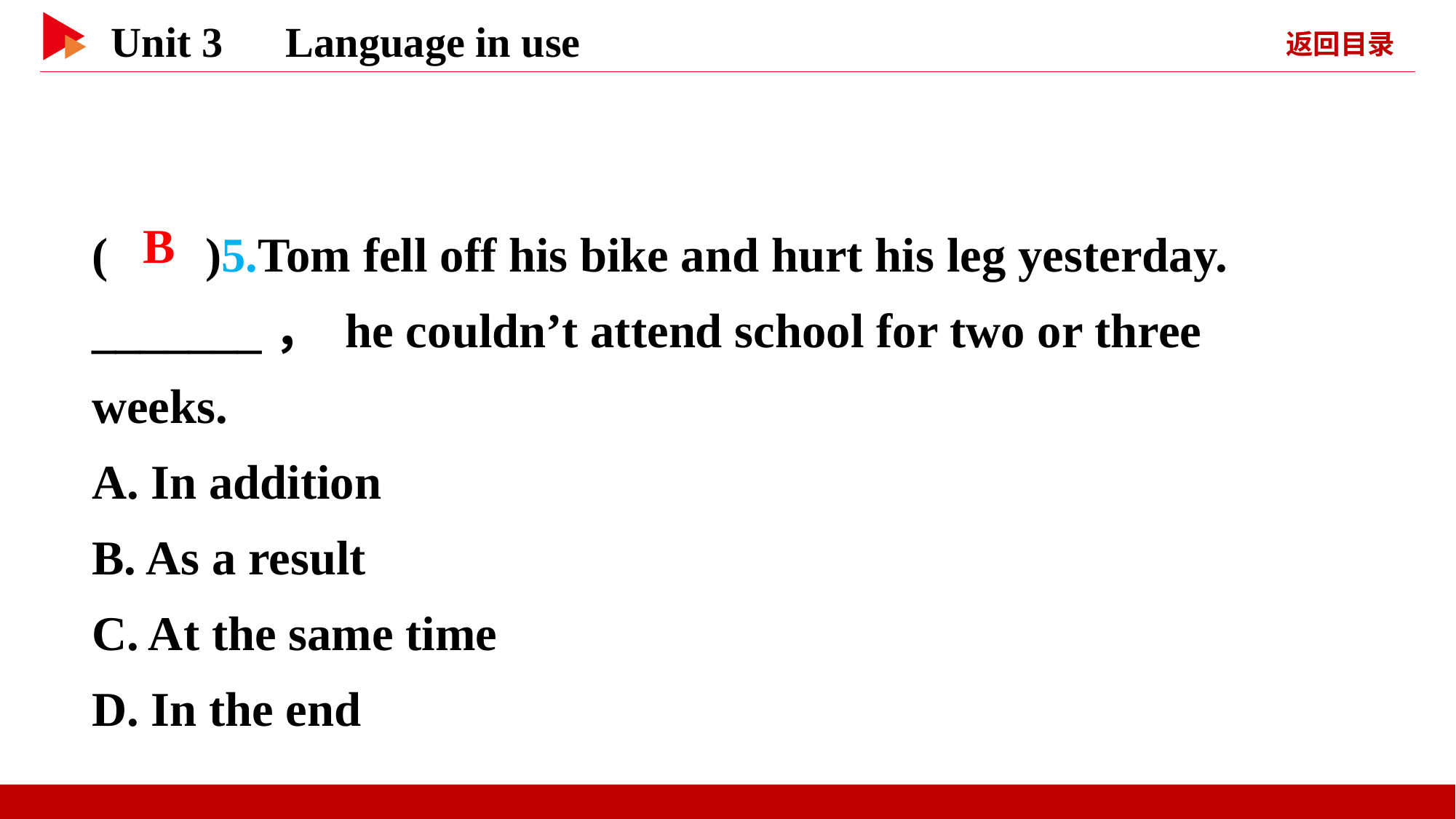

(        )5.Tom fell off his bike and hurt his leg yesterday. _______， he couldn’t attend school for two or three weeks.
A. In addition
B. As a result
C. At the same time
D. In the end
   B